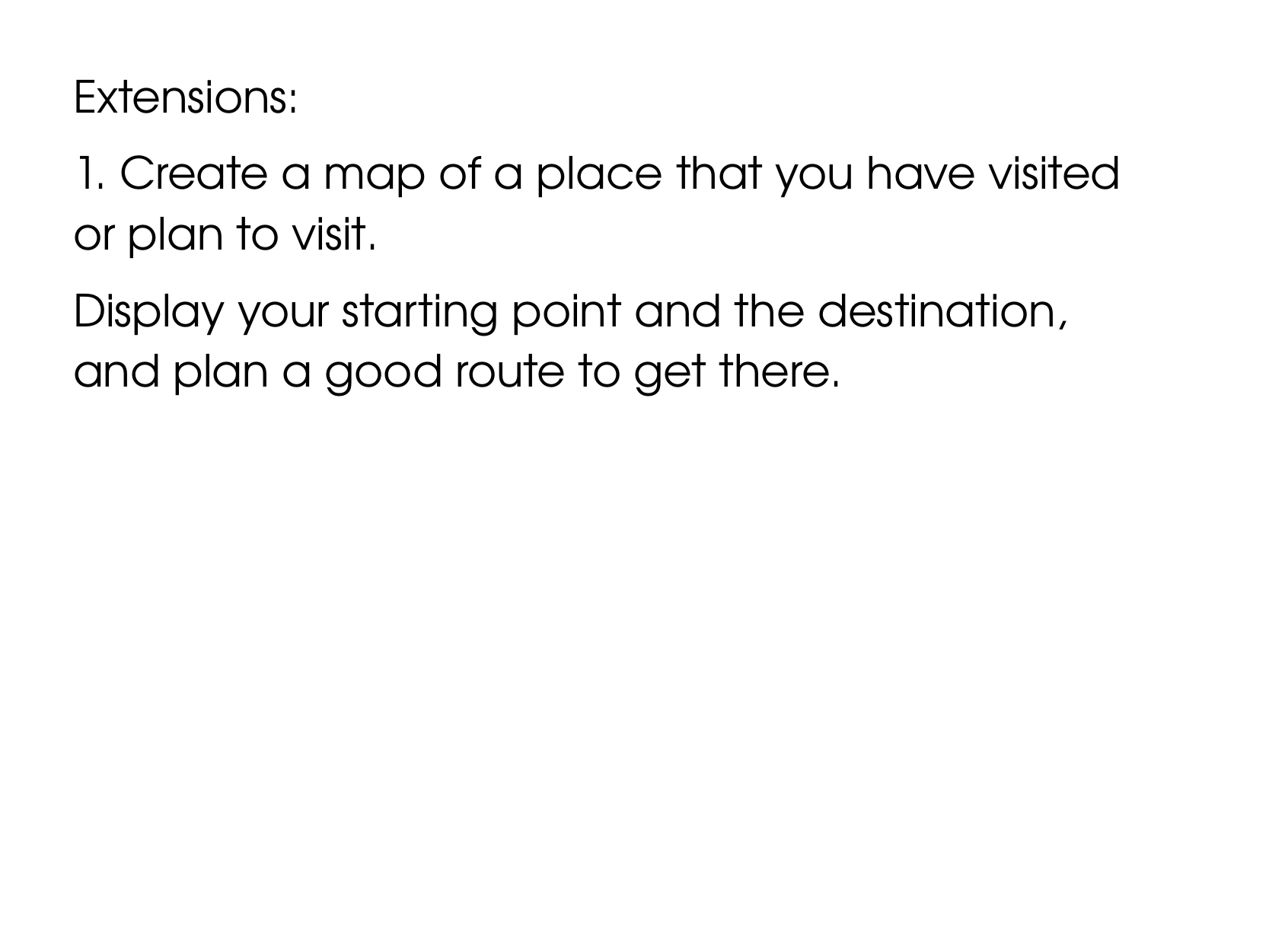

Extensions:
1. Create a map of a place that you have visited
or plan to visit.
Display your starting point and the destination,
and plan a good route to get there.